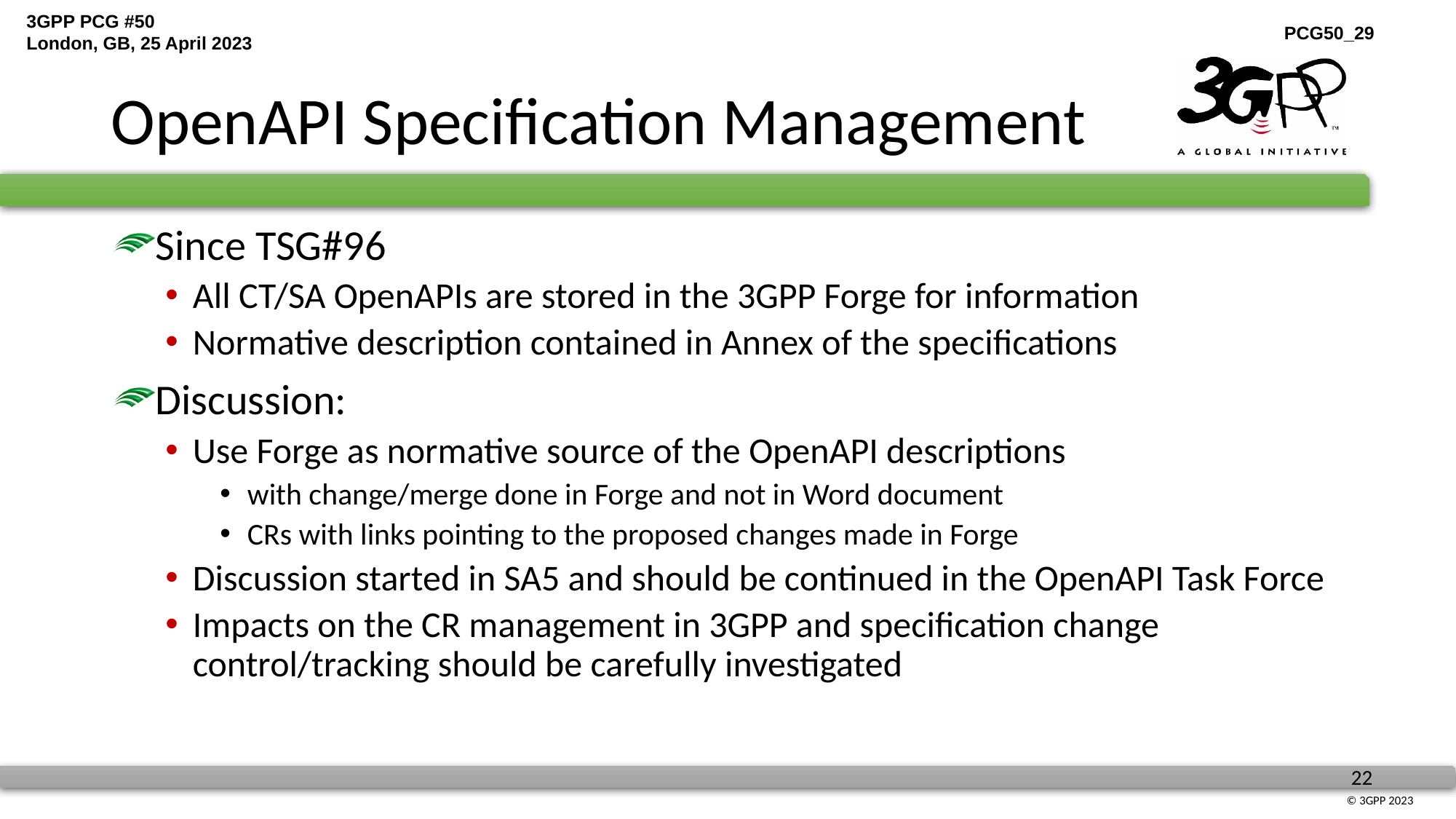

# OpenAPI Specification Management
Since TSG#96
All CT/SA OpenAPIs are stored in the 3GPP Forge for information
Normative description contained in Annex of the specifications
Discussion:
Use Forge as normative source of the OpenAPI descriptions
with change/merge done in Forge and not in Word document
CRs with links pointing to the proposed changes made in Forge
Discussion started in SA5 and should be continued in the OpenAPI Task Force
Impacts on the CR management in 3GPP and specification change control/tracking should be carefully investigated